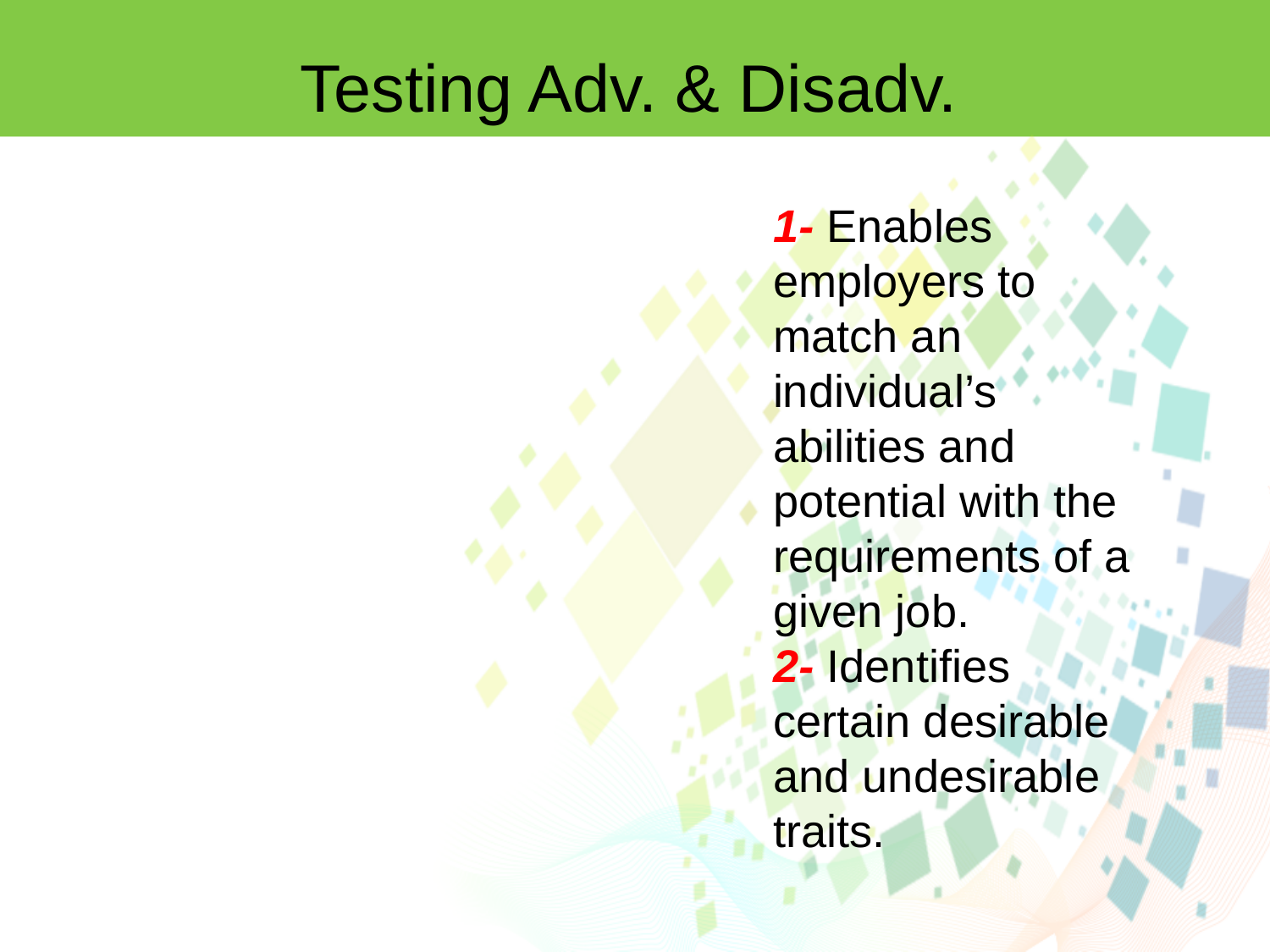

Testing Adv. & Disadv.
1- Enables employers to match an individual’s abilities and potential with the requirements of a given job.
2- Identiﬁes certain desirable and undesirable traits.